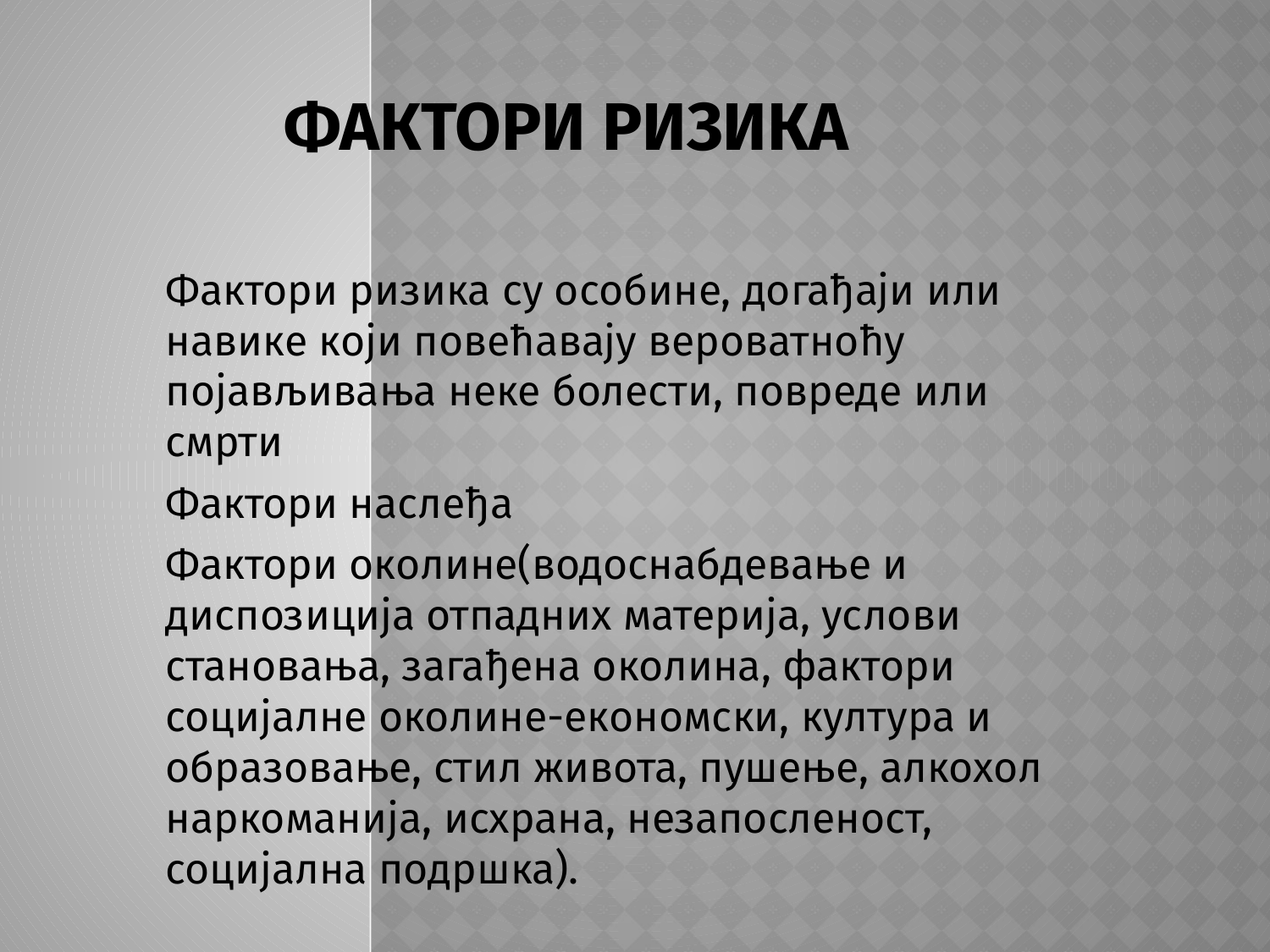

ФАКТОРИ РИЗИКА
	Фактори ризика су особине, догађаји или навике који повећавају вероватноћу појављивања неке болести, повреде или смрти
	Фактори наслеђа
	Фактори околине(водоснабдевање и диспозиција отпадних материја, услови становања, загађена околина, фактори социјалне околине-економски, култура и образовање, стил живота, пушење, алкохол наркоманија, исхрана, незапосленост, социјална подршка).